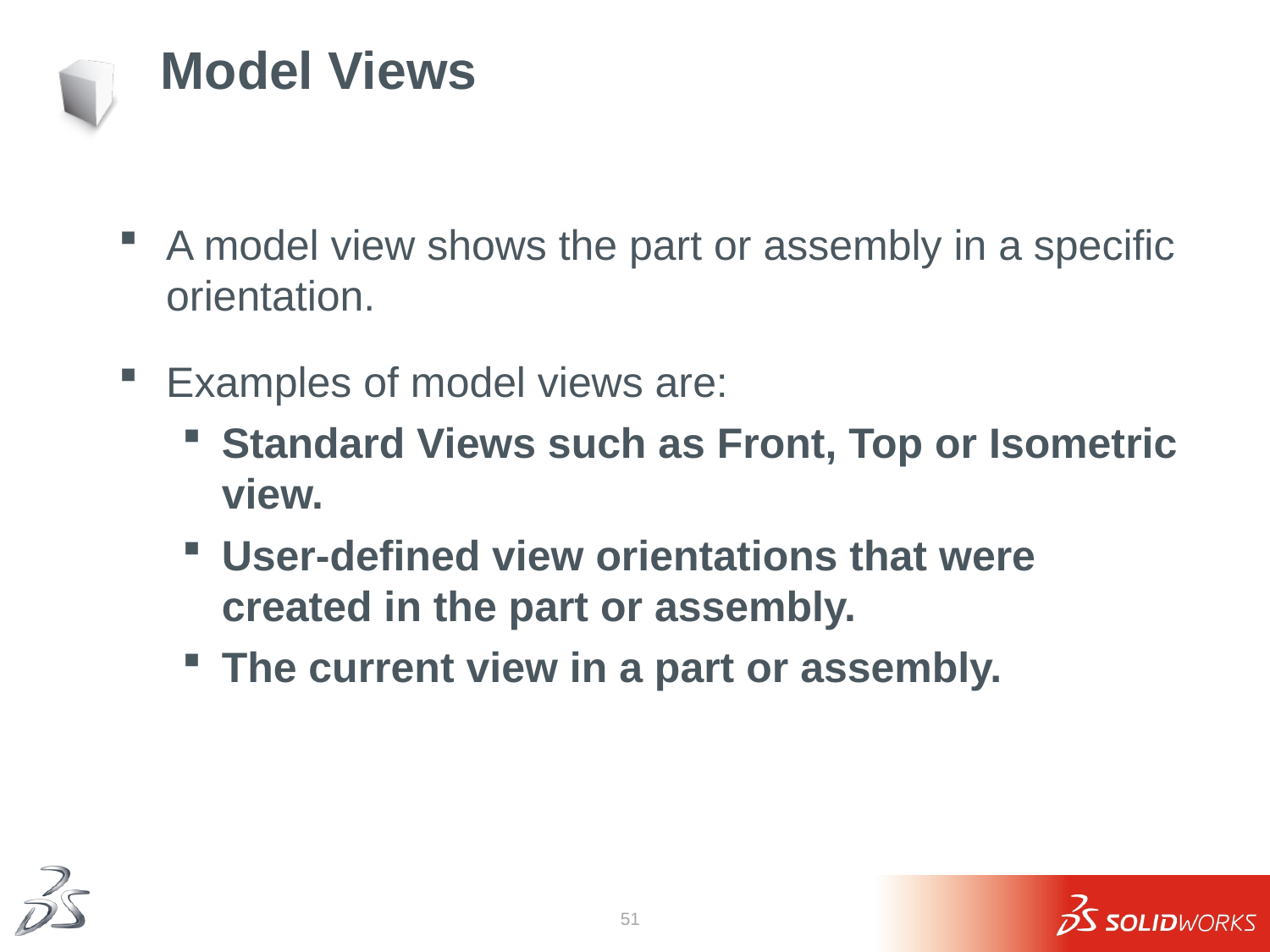

# Model Views
A model view shows the part or assembly in a specific orientation.
Examples of model views are:
Standard Views such as Front, Top or Isometric view.
User-defined view orientations that were created in the part or assembly.
The current view in a part or assembly.